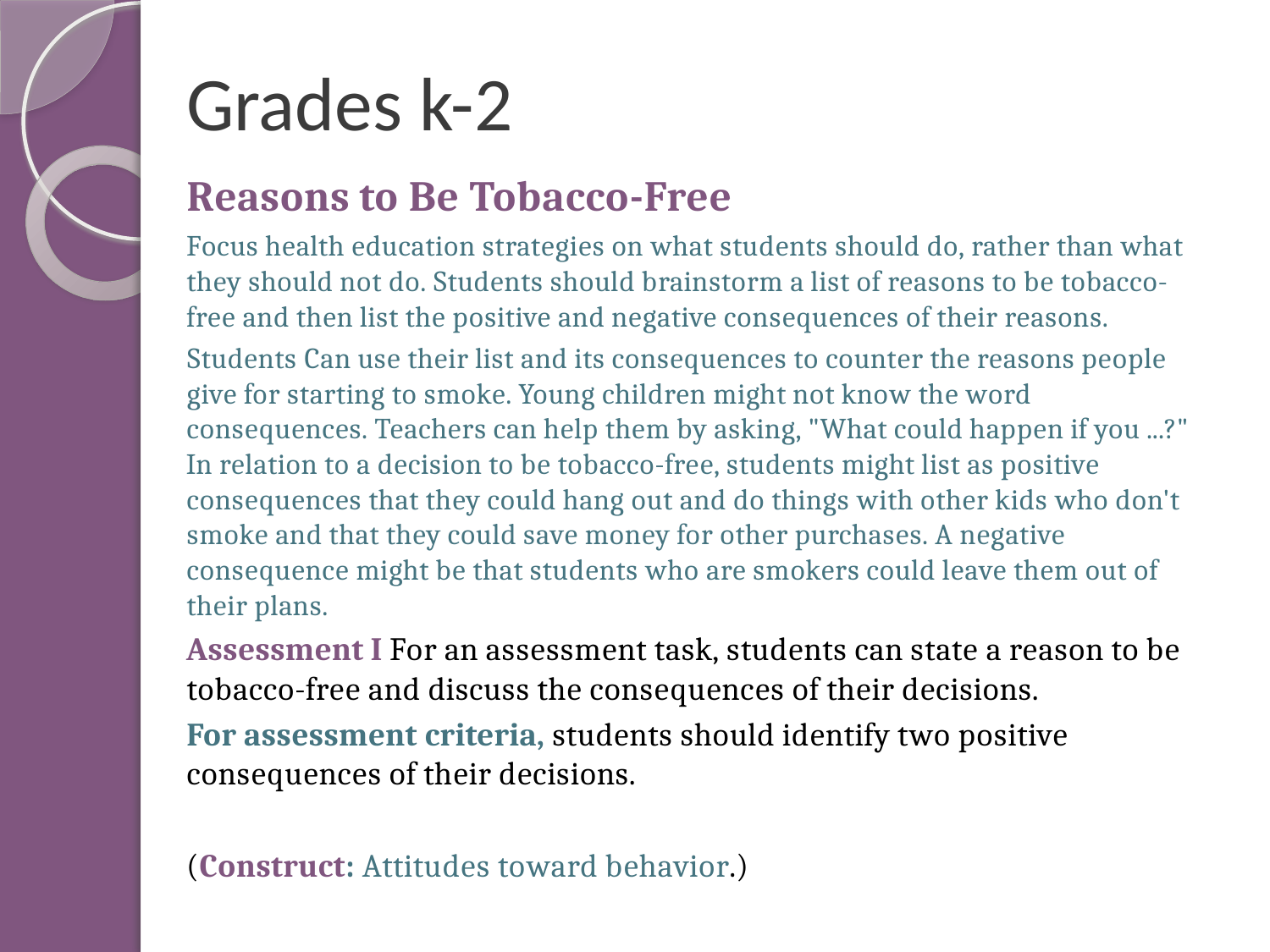

# Grades k-2
Reasons to Be Tobacco-Free
Focus health education strategies on what students should do, rather than what they should not do. Students should brainstorm a list of reasons to be tobacco-free and then list the positive and negative consequences of their reasons.
Students Can use their list and its consequences to counter the reasons people give for starting to smoke. Young children might not know the word consequences. Teachers can help them by asking, "What could happen if you ...?" In relation to a decision to be tobacco-free, students might list as positive consequences that they could hang out and do things with other kids who don't smoke and that they could save money for other purchases. A negative consequence might be that students who are smokers could leave them out of their plans.
 Assessment I For an assessment task, students can state a reason to be tobacco-free and discuss the consequences of their decisions.
For assessment criteria, students should identify two positive consequences of their decisions.

(Construct: Attitudes toward behavior.)